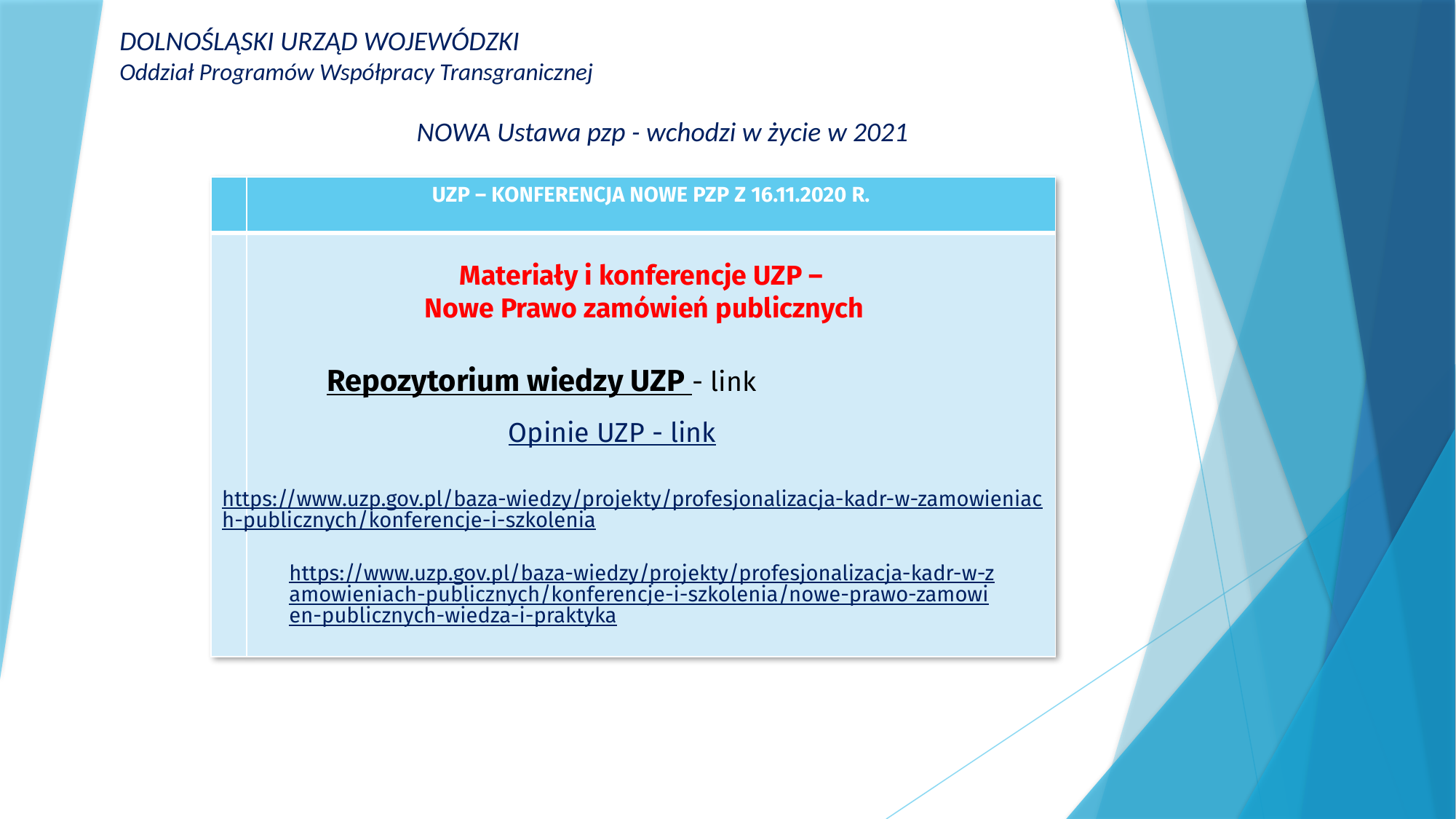

DOLNOŚLĄSKI URZĄD WOJEWÓDZKI
Oddział Programów Współpracy Transgranicznej
NOWA Ustawa pzp - wchodzi w życie w 2021
|  | UZP – KONFERENCJA NOWE PZP Z 16.11.2020 R. |
| --- | --- |
|  |  |
Materiały i konferencje UZP –
Nowe Prawo zamówień publicznych
Repozytorium wiedzy UZP - link
Opinie UZP - link
https://www.uzp.gov.pl/baza-wiedzy/projekty/profesjonalizacja-kadr-w-zamowieniach-publicznych/konferencje-i-szkolenia
https://www.uzp.gov.pl/baza-wiedzy/projekty/profesjonalizacja-kadr-w-zamowieniach-publicznych/konferencje-i-szkolenia/nowe-prawo-zamowien-publicznych-wiedza-i-praktyka